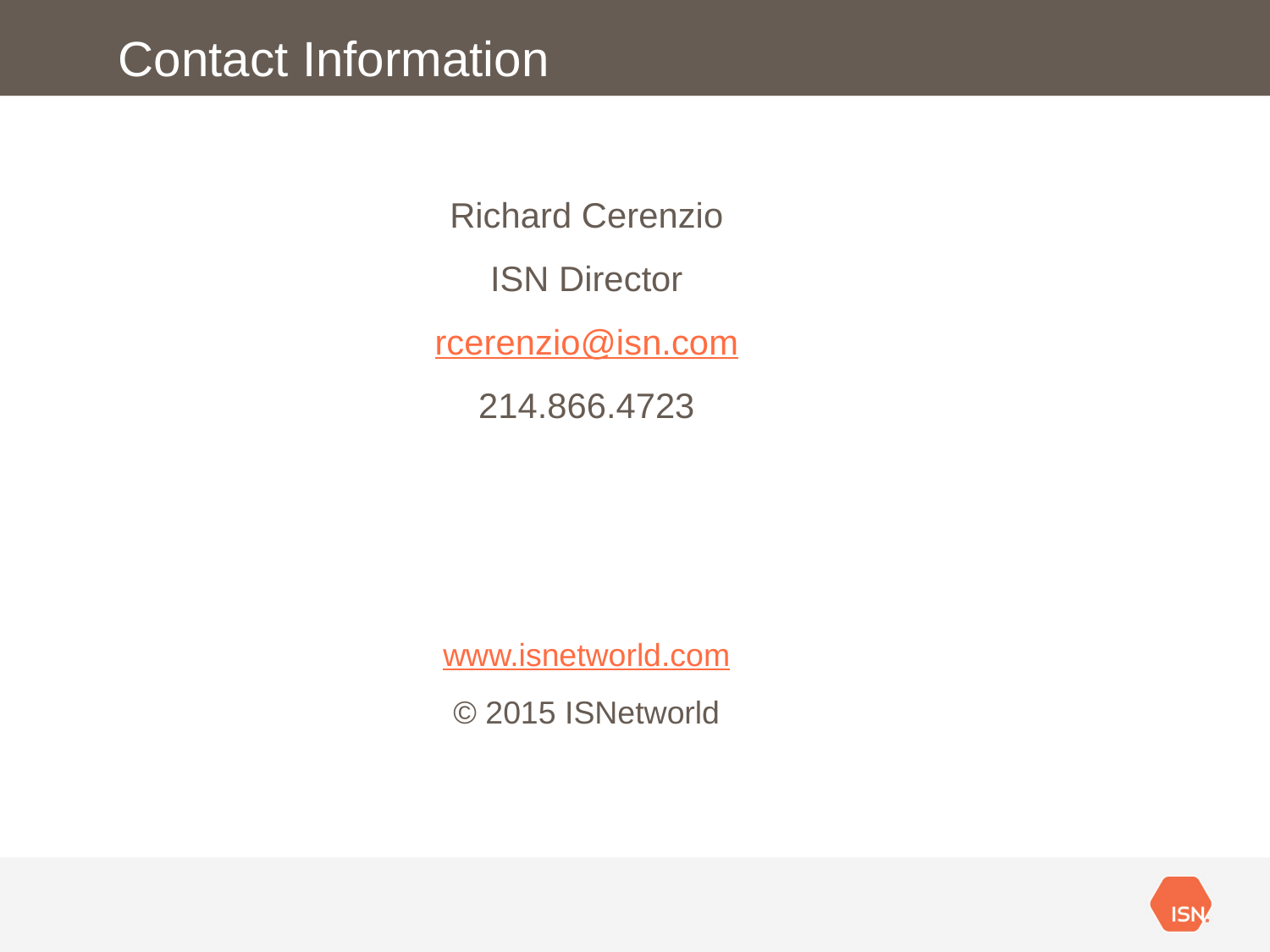

# Contact Information
Richard Cerenzio
ISN Director
rcerenzio@isn.com
214.866.4723

www.isnetworld.com
© 2015 ISNetworld